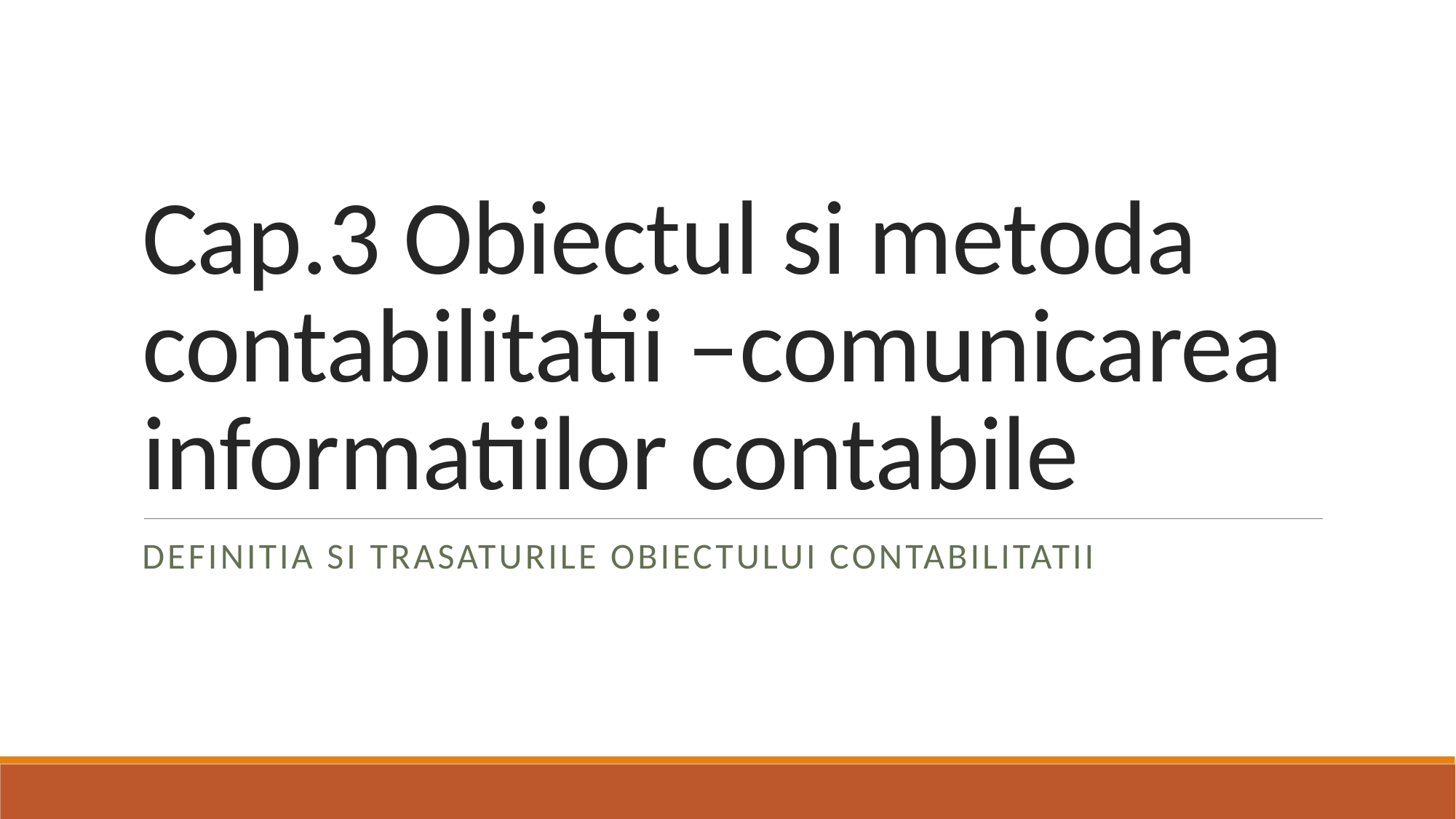

# Cap.3 Obiectul si metoda contabilitatii –comunicarea informatiilor contabile
Definitia si trasaturile obiectului contabilitatii